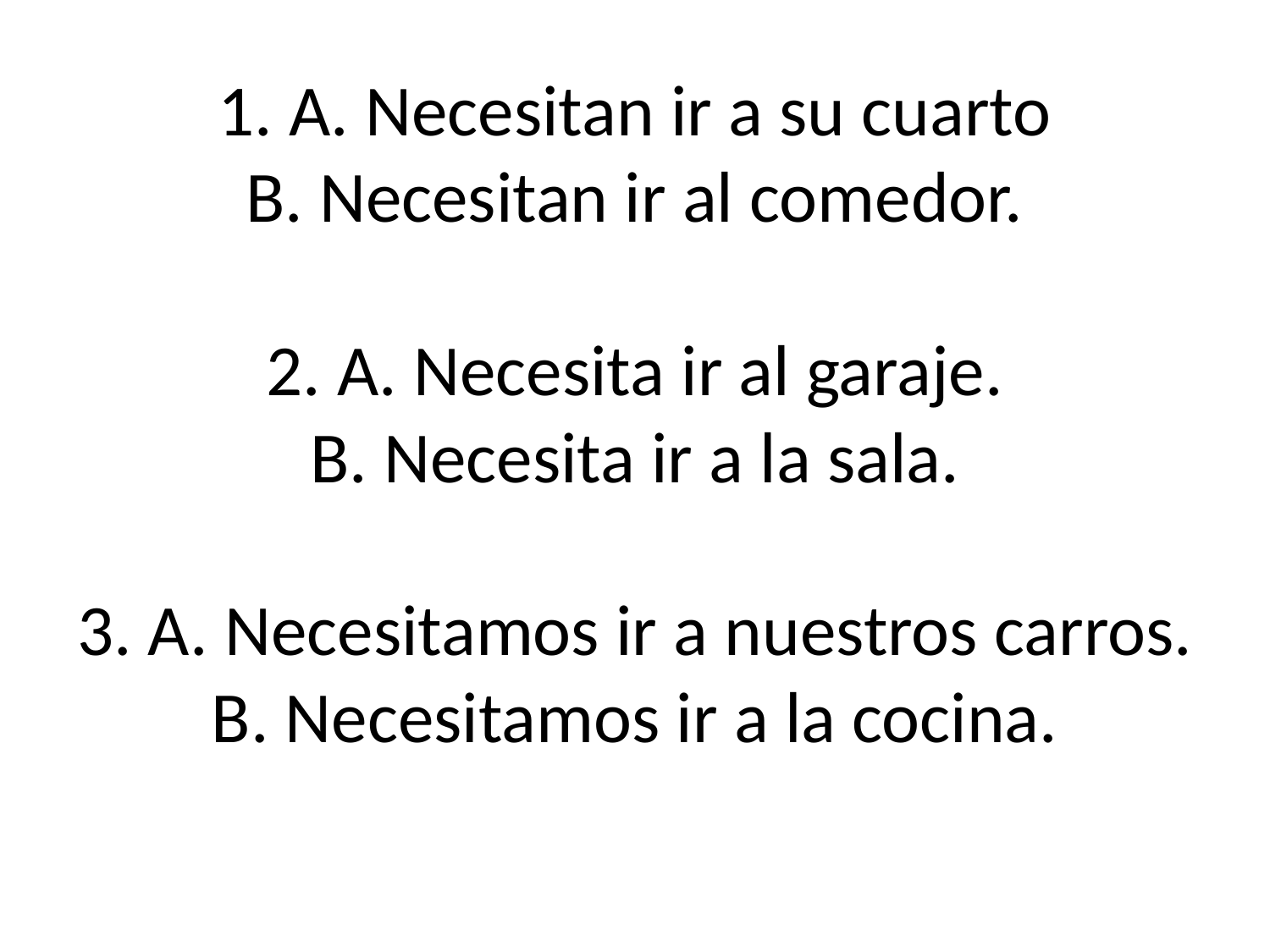

# 1. A. Necesitan ir a su cuarto B. Necesitan ir al comedor. 2. A. Necesita ir al garaje. B. Necesita ir a la sala. 3. A. Necesitamos ir a nuestros carros. B. Necesitamos ir a la cocina.